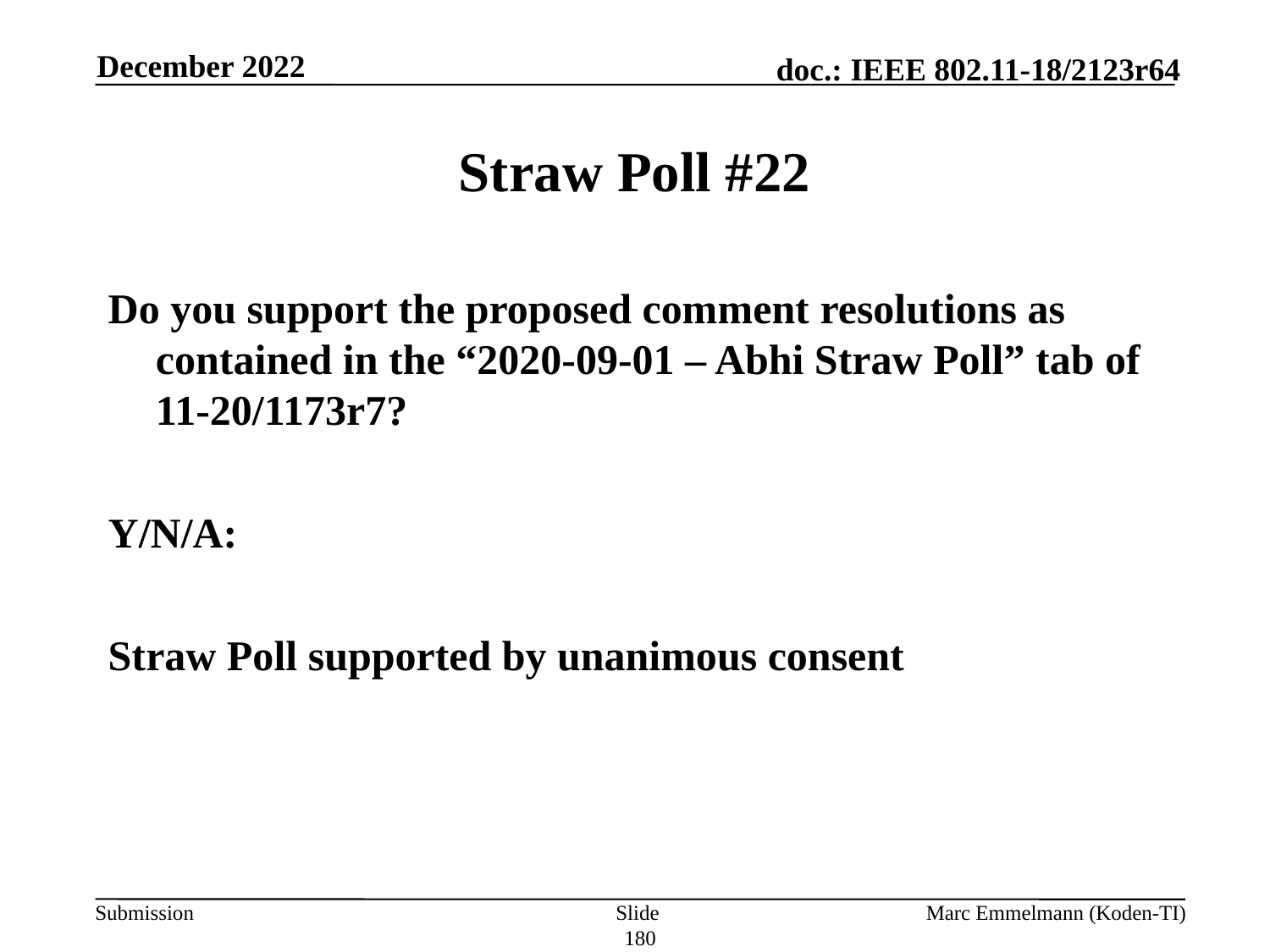

December 2022
# Straw Poll #22
Do you support the proposed comment resolutions as contained in the “2020-09-01 – Abhi Straw Poll” tab of 11-20/1173r7?

Y/N/A:

Straw Poll supported by unanimous consent
Slide 180
Marc Emmelmann (Koden-TI)